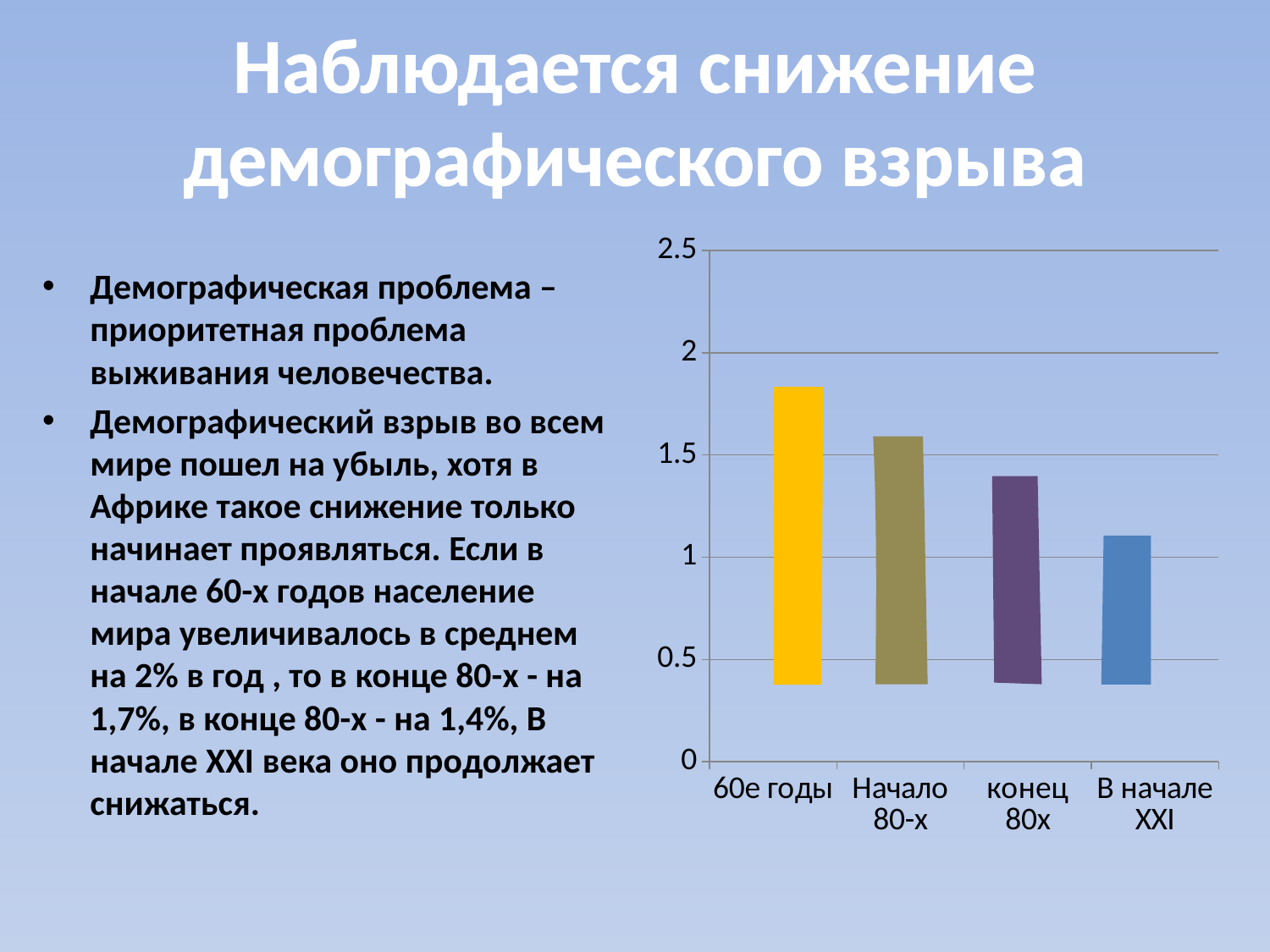

# Наблюдается снижение демографического взрыва

### Chart

| Category | Ряд 1 |
|---|---|
| 60е годы | 2.0 |
| Начало 80-х | 1.7000000000000008 |
| конец 80х | 1.4 |
| В начале XXI | 1.0 |
Демографическая проблема – приоритетная проблема выживания человечества.
Демографический взрыв во всем мире пошел на убыль, хотя в Африке такое снижение только начинает проявляться. Если в начале 60-х годов население мира увеличивалось в среднем на 2% в год , то в конце 80-х - на 1,7%, в конце 80-х - на 1,4%, В начале XXI века оно продолжает снижаться.